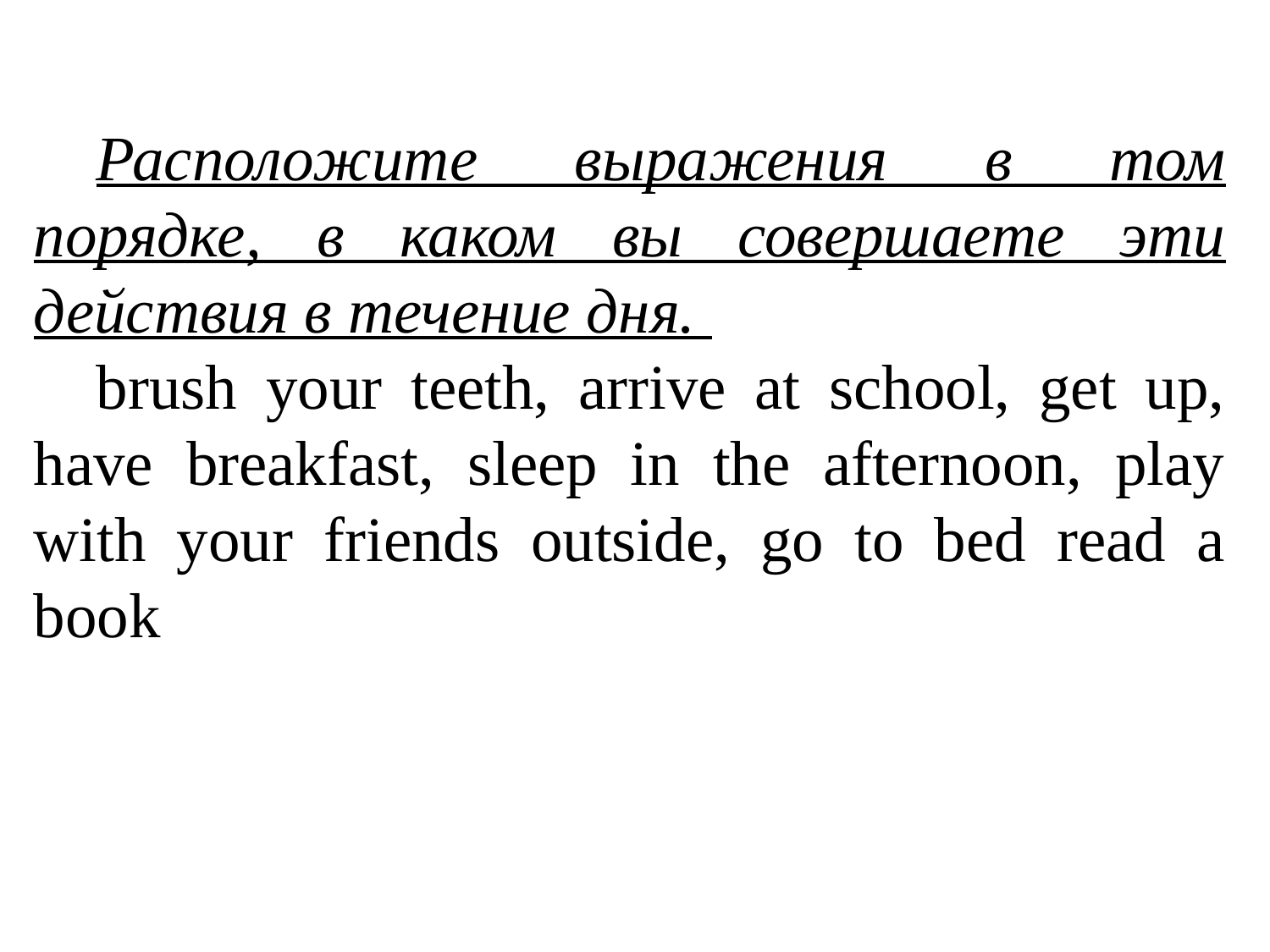

Расположите выражения в том порядке, в каком вы совершаете эти действия в течение дня.
brush your teeth, arrive at school, get up, have breakfast, sleep in the afternoon, play with your friends outside, go to bed read a book